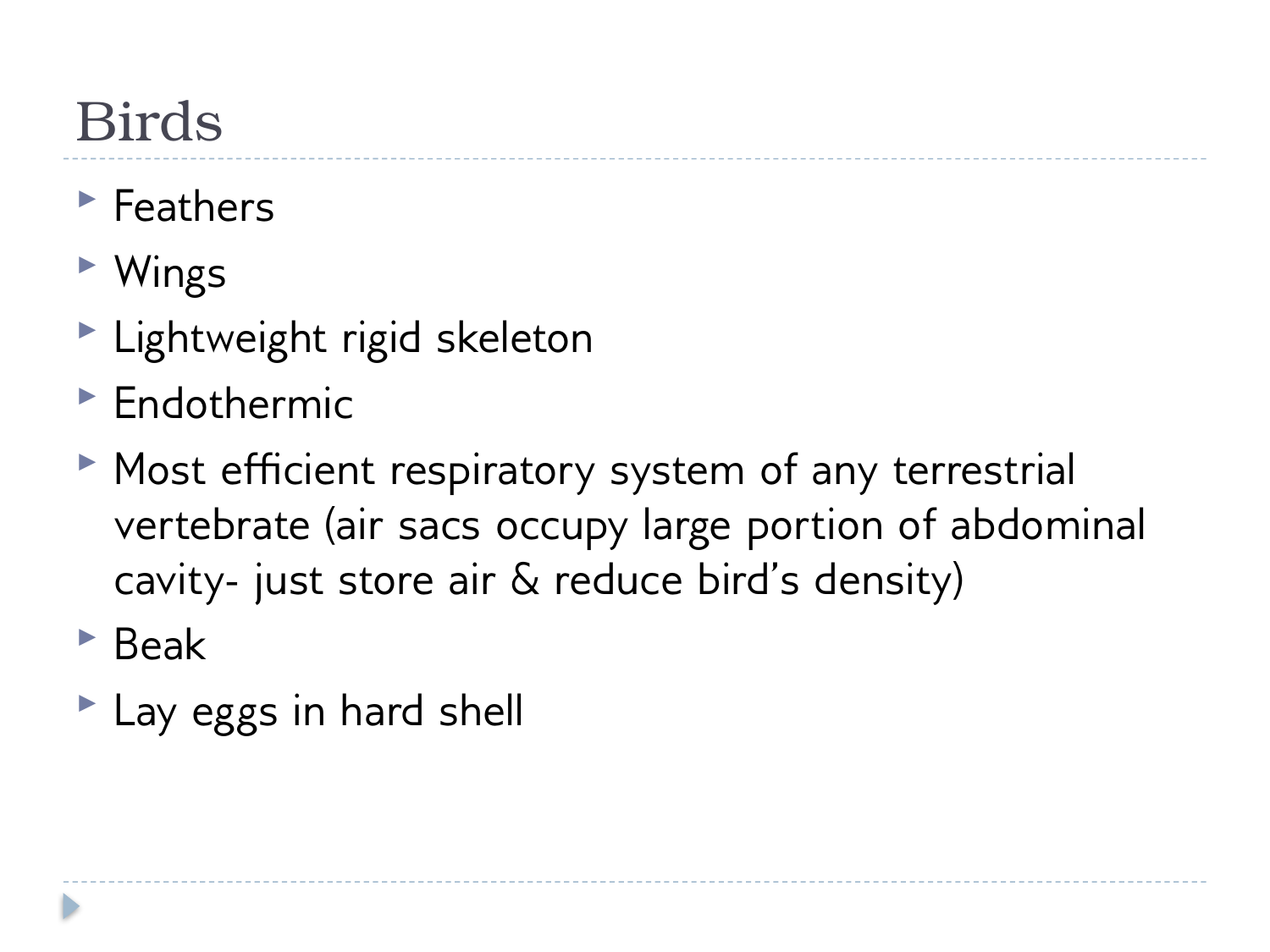

# Birds
Feathers
Wings
Lightweight rigid skeleton
Endothermic
Most efficient respiratory system of any terrestrial vertebrate (air sacs occupy large portion of abdominal cavity- just store air & reduce bird’s density)
Beak
Lay eggs in hard shell